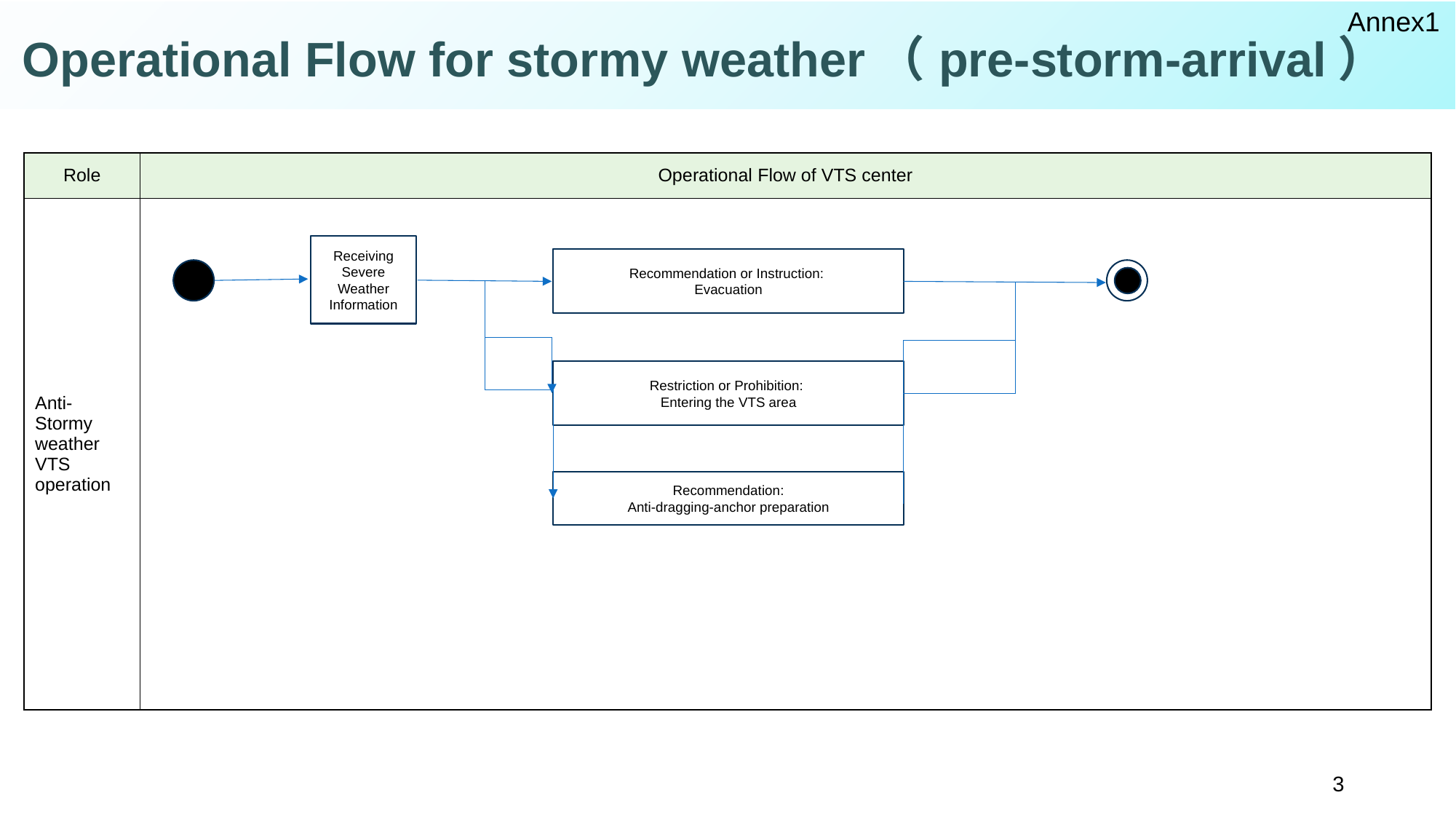

# Operational Flow for stormy weather（pre-storm-arrival）
| Role | Operational Flow of VTS center |
| --- | --- |
| Anti-Stormy weather VTS operation |  |
Receiving Severe Weather Information
Recommendation or Instruction:
Evacuation

Restriction or Prohibition:
Entering the VTS area
Recommendation:
Anti-dragging-anchor preparation